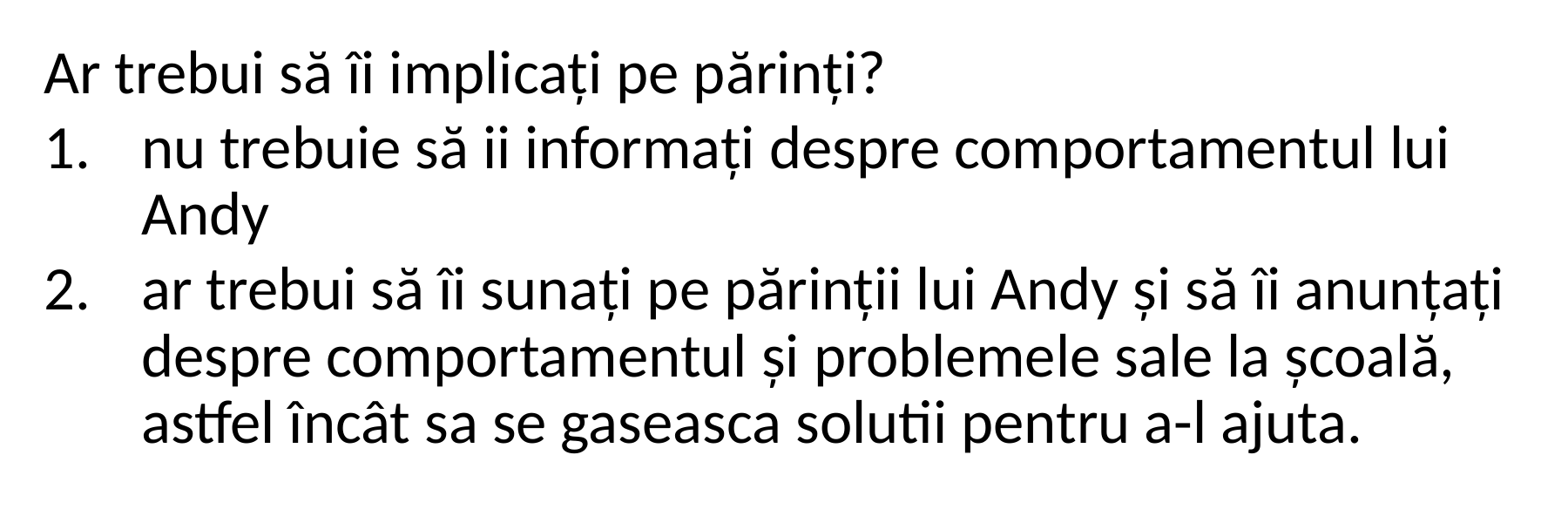

Ar trebui să îi implicați pe părinți?
nu trebuie să ii informați despre comportamentul lui Andy
ar trebui să îi sunați pe părinții lui Andy și să îi anunțați despre comportamentul și problemele sale la școală, astfel încât sa se gaseasca solutii pentru a-l ajuta.